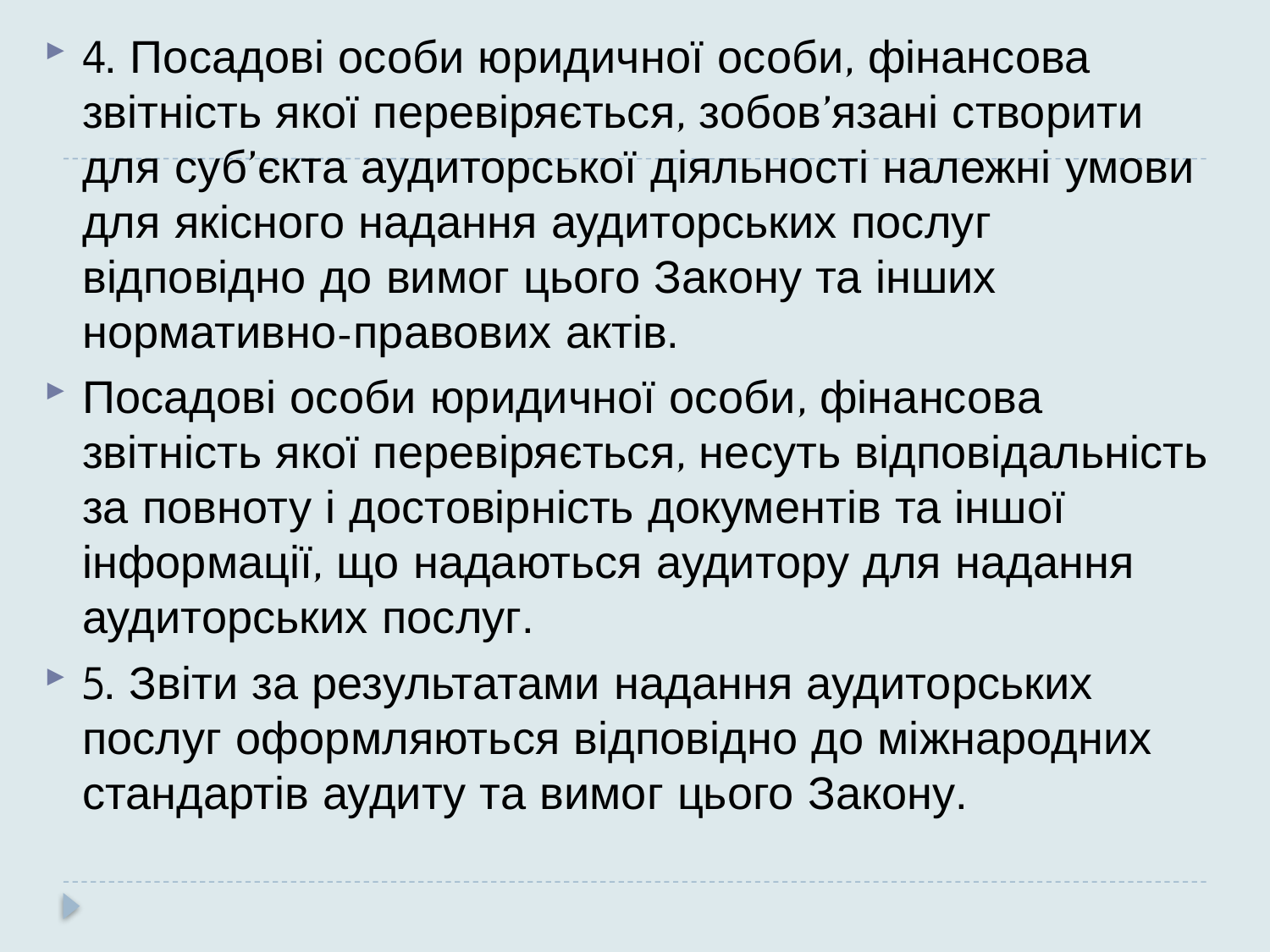

4. Посадові особи юридичної особи, фінансова звітність якої перевіряється, зобов’язані створити для суб’єкта аудиторської діяльності належні умови для якісного надання аудиторських послуг відповідно до вимог цього Закону та інших нормативно-правових актів.
Посадові особи юридичної особи, фінансова звітність якої перевіряється, несуть відповідальність за повноту і достовірність документів та іншої інформації, що надаються аудитору для надання аудиторських послуг.
5. Звіти за результатами надання аудиторських послуг оформляються відповідно до міжнародних стандартів аудиту та вимог цього Закону.